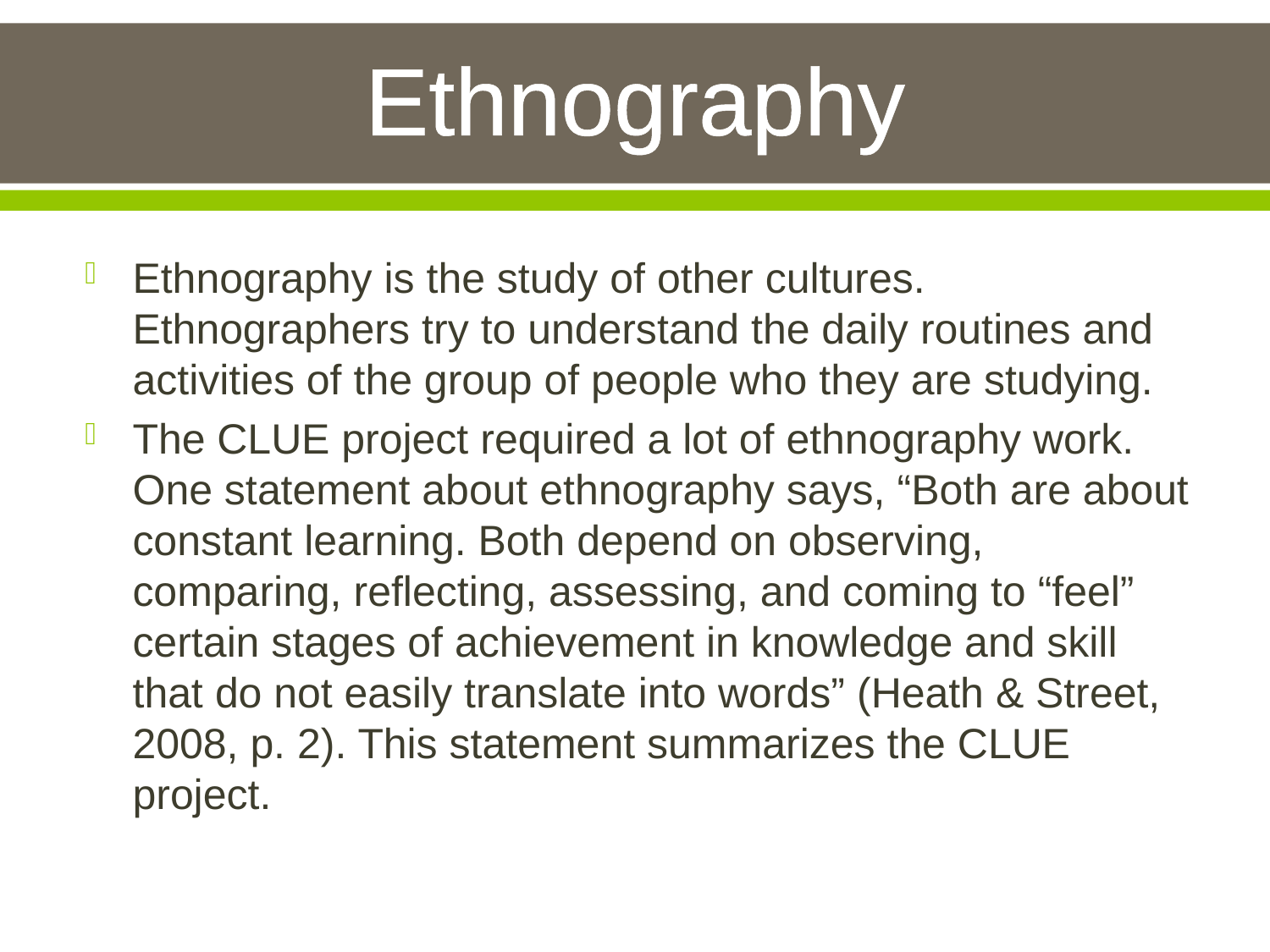

# Ethnography
Ethnography is the study of other cultures. Ethnographers try to understand the daily routines and activities of the group of people who they are studying.
The CLUE project required a lot of ethnography work. One statement about ethnography says, “Both are about constant learning. Both depend on observing, comparing, reflecting, assessing, and coming to “feel” certain stages of achievement in knowledge and skill that do not easily translate into words” (Heath & Street, 2008, p. 2). This statement summarizes the CLUE project.